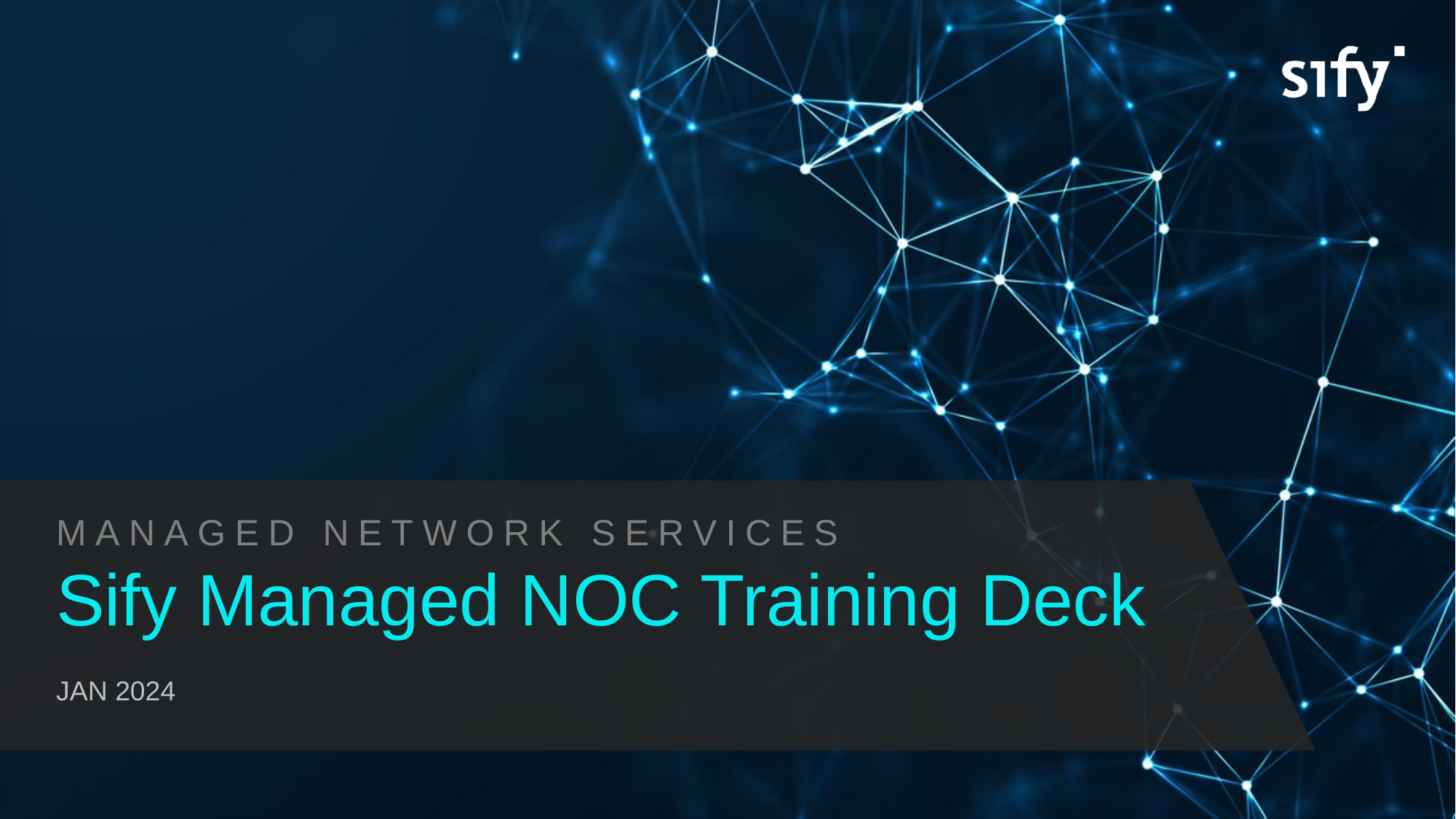

MANAGED Network SERVICES
Sify Managed NOC Training Deck

Jan 2024